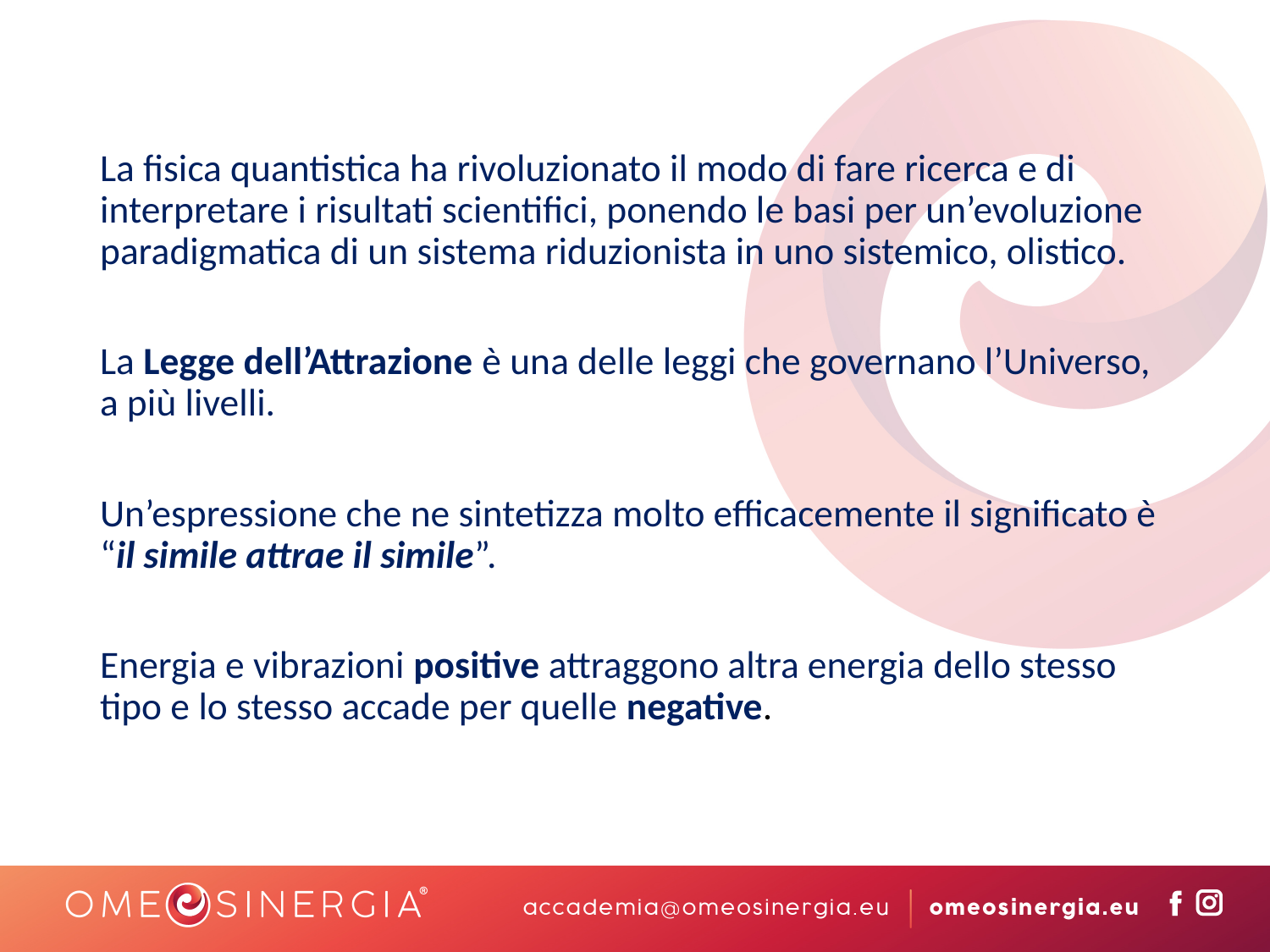

La fisica quantistica ha rivoluzionato il modo di fare ricerca e di interpretare i risultati scientifici, ponendo le basi per un’evoluzione paradigmatica di un sistema riduzionista in uno sistemico, olistico.

La Legge dell’Attrazione è una delle leggi che governano l’Universo, a più livelli.

Un’espressione che ne sintetizza molto efficacemente il significato è “il simile attrae il simile”.

Energia e vibrazioni positive attraggono altra energia dello stesso tipo e lo stesso accade per quelle negative.